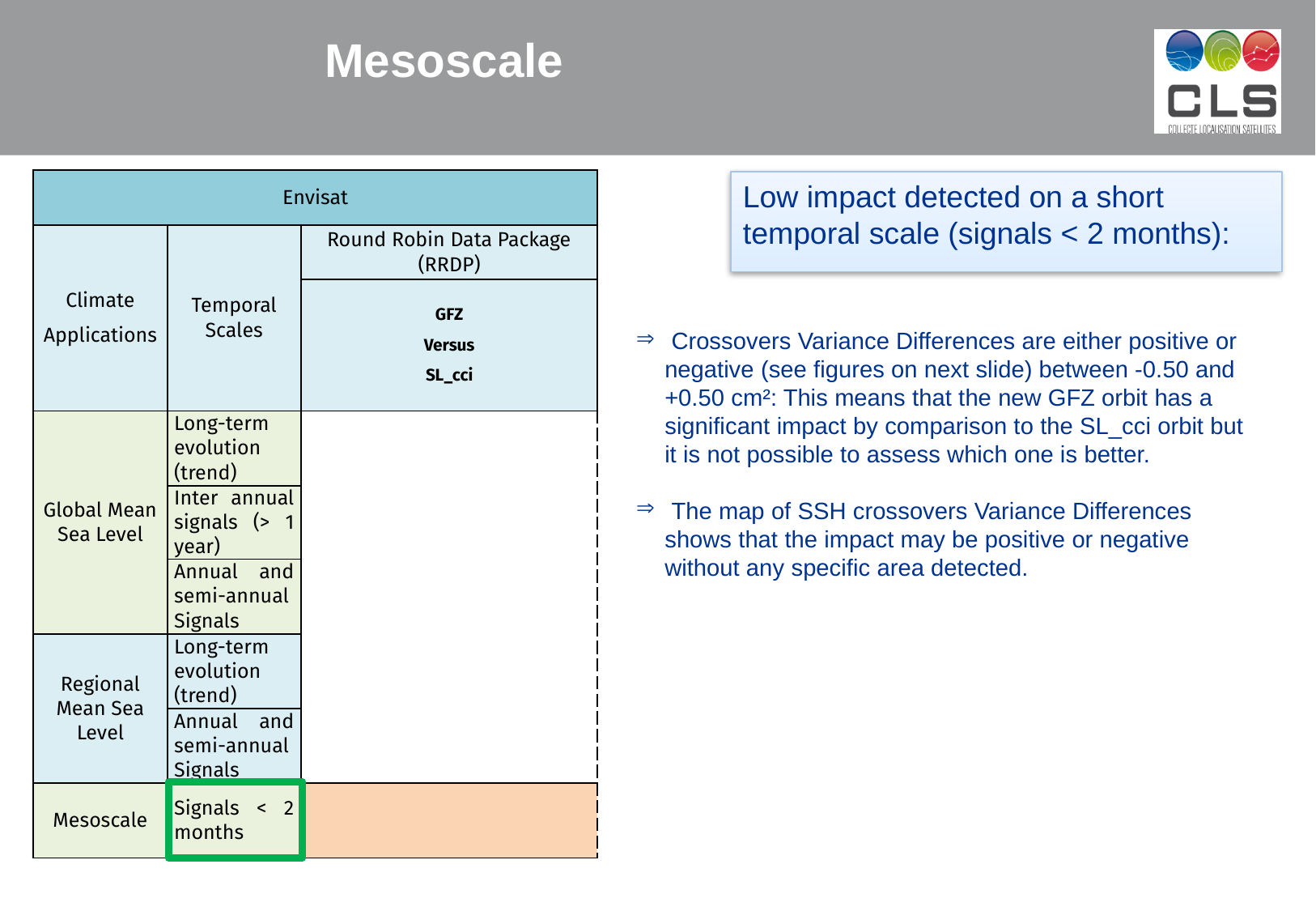

Mesoscale
| Envisat |  |  |
| --- | --- | --- |
| Climate Applications | Temporal Scales | Round Robin Data Package (RRDP) |
|  |  | GFZ Versus SL\_cci |
| Global Mean Sea Level | Long-term evolution (trend) |  |
|  | Inter annual signals (> 1 year) |  |
|  | Annual and semi-annual Signals |  |
| Regional Mean Sea Level | Long-term evolution (trend) |  |
|  | Annual and semi-annual Signals |  |
| Mesoscale | Signals < 2 months |  |
Low impact detected on a short temporal scale (signals < 2 months):

 Crossovers Variance Differences are either positive or negative (see figures on next slide) between -0.50 and +0.50 cm²: This means that the new GFZ orbit has a significant impact by comparison to the SL_cci orbit but it is not possible to assess which one is better.

 The map of SSH crossovers Variance Differences shows that the impact may be positive or negative without any specific area detected.